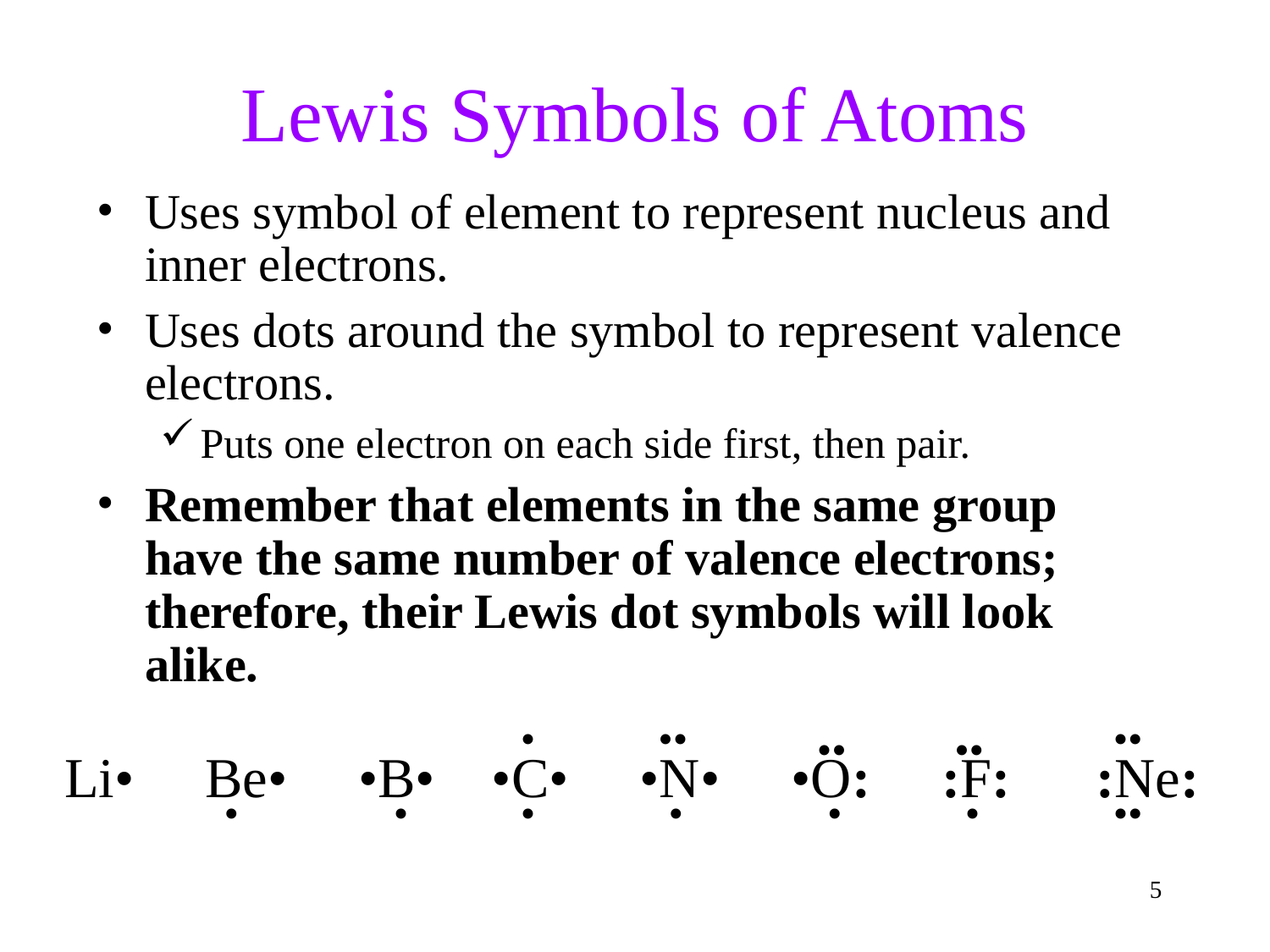

Lewis Symbols of Atoms
Uses symbol of element to represent nucleus and inner electrons.
Uses dots around the symbol to represent valence electrons.
Puts one electron on each side first, then pair.
Remember that elements in the same group have the same number of valence electrons; therefore, their Lewis dot symbols will look alike.
•
••
••
••
••
Li•     Be•     •B•    •C•     •N•     •O:     :F:      :Ne:
•
•
•
•
•
•
••

5